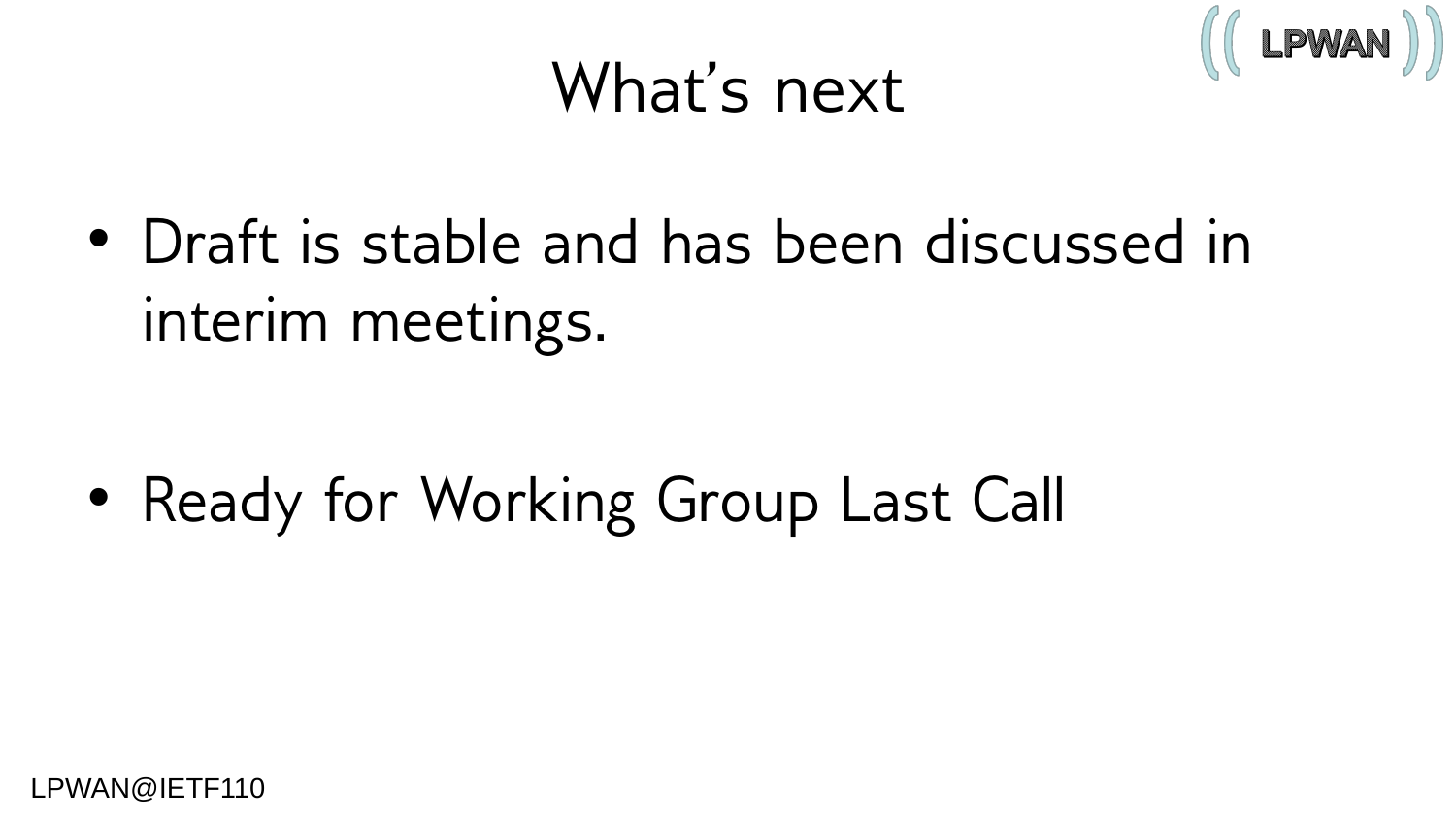

# What’s next
Draft is stable and has been discussed in interim meetings.

Ready for Working Group Last Call